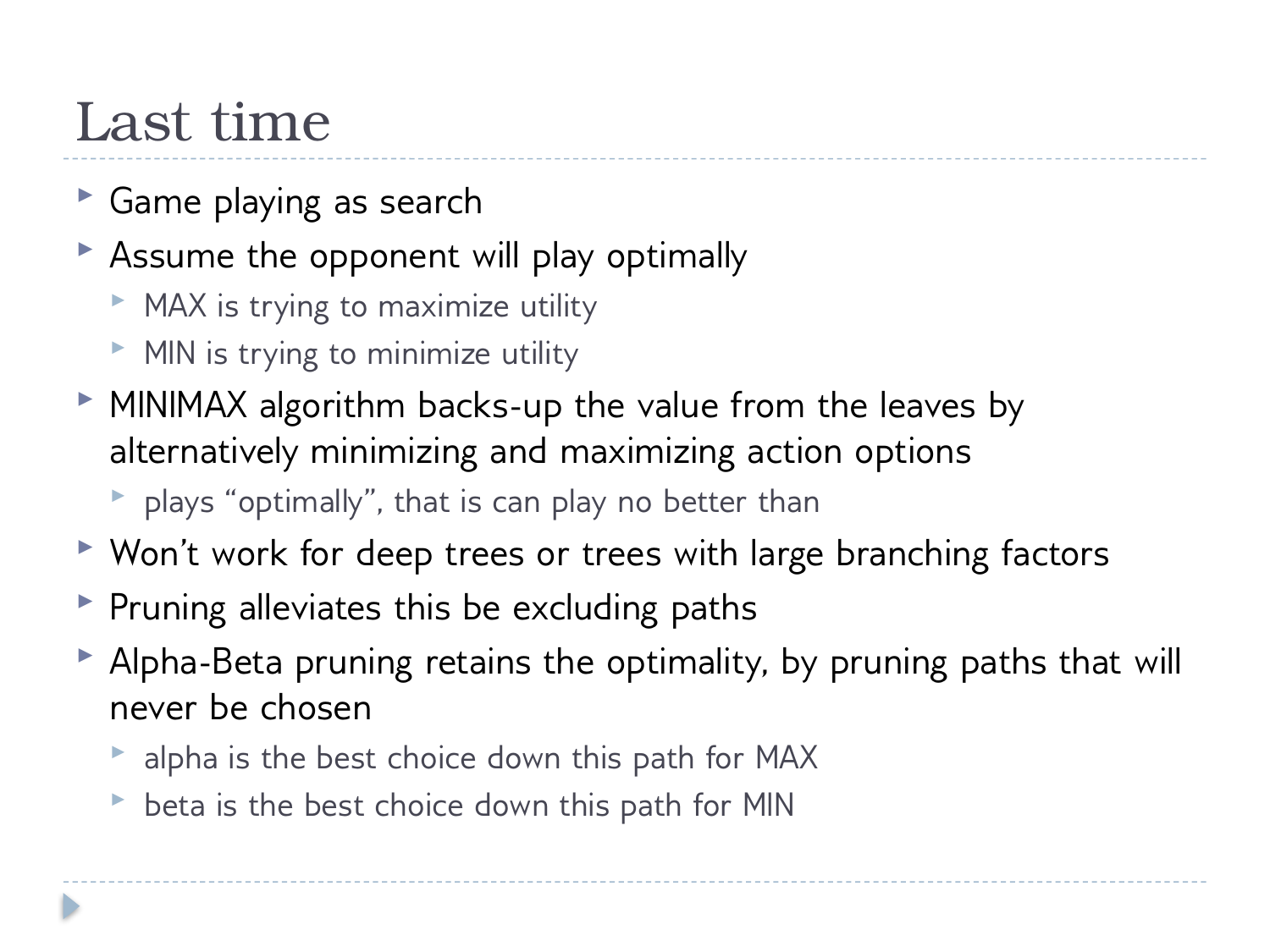

# Last time
Game playing as search
Assume the opponent will play optimally
MAX is trying to maximize utility
MIN is trying to minimize utility
MINIMAX algorithm backs-up the value from the leaves by alternatively minimizing and maximizing action options
plays “optimally”, that is can play no better than
Won’t work for deep trees or trees with large branching factors
Pruning alleviates this be excluding paths
Alpha-Beta pruning retains the optimality, by pruning paths that will never be chosen
alpha is the best choice down this path for MAX
beta is the best choice down this path for MIN